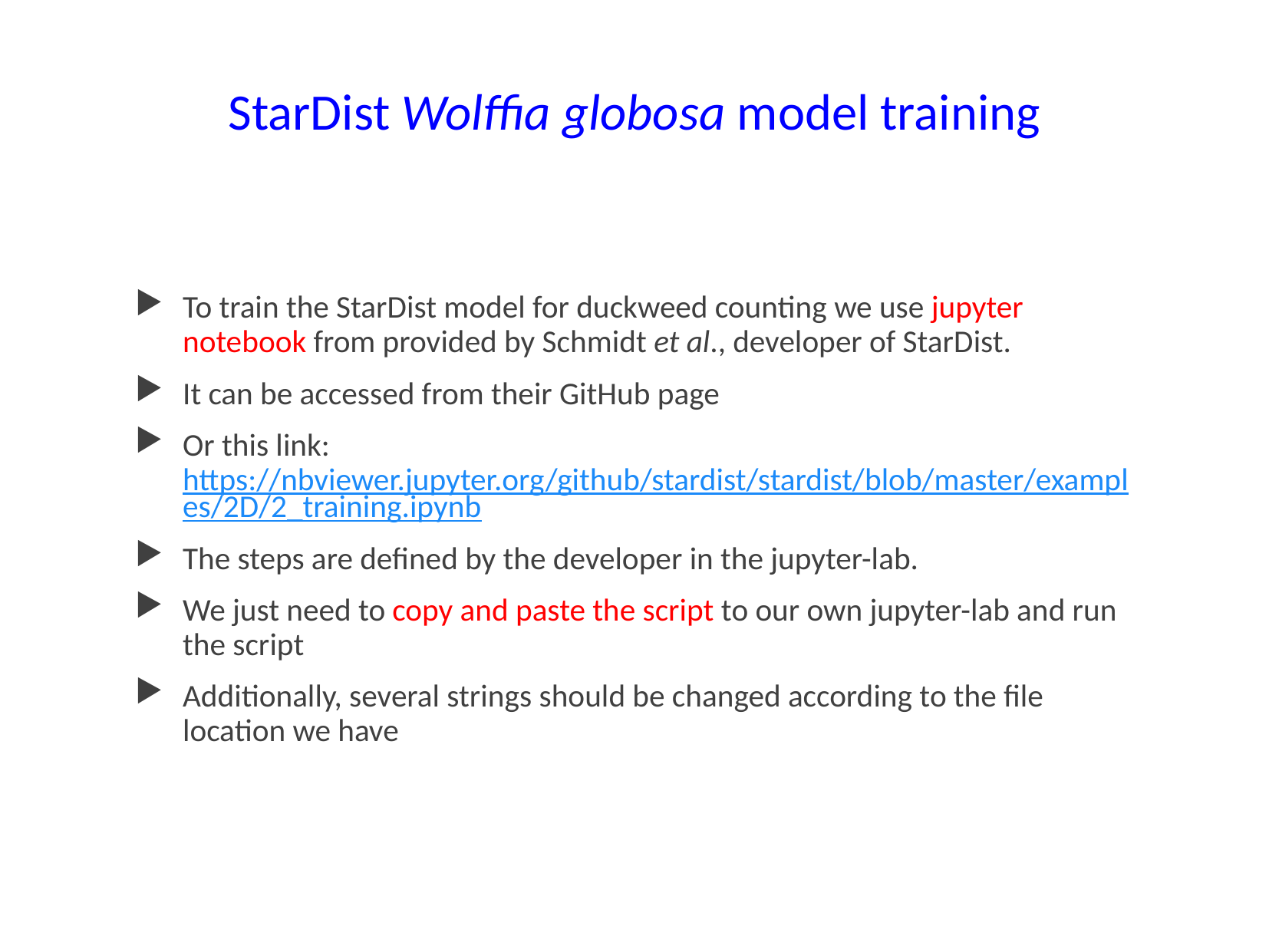

# StarDist Wolffia globosa model training
To train the StarDist model for duckweed counting we use jupyter notebook from provided by Schmidt et al., developer of StarDist.
It can be accessed from their GitHub page
Or this link: https://nbviewer.jupyter.org/github/stardist/stardist/blob/master/examples/2D/2_training.ipynb
The steps are defined by the developer in the jupyter-lab.
We just need to copy and paste the script to our own jupyter-lab and run the script
Additionally, several strings should be changed according to the file location we have